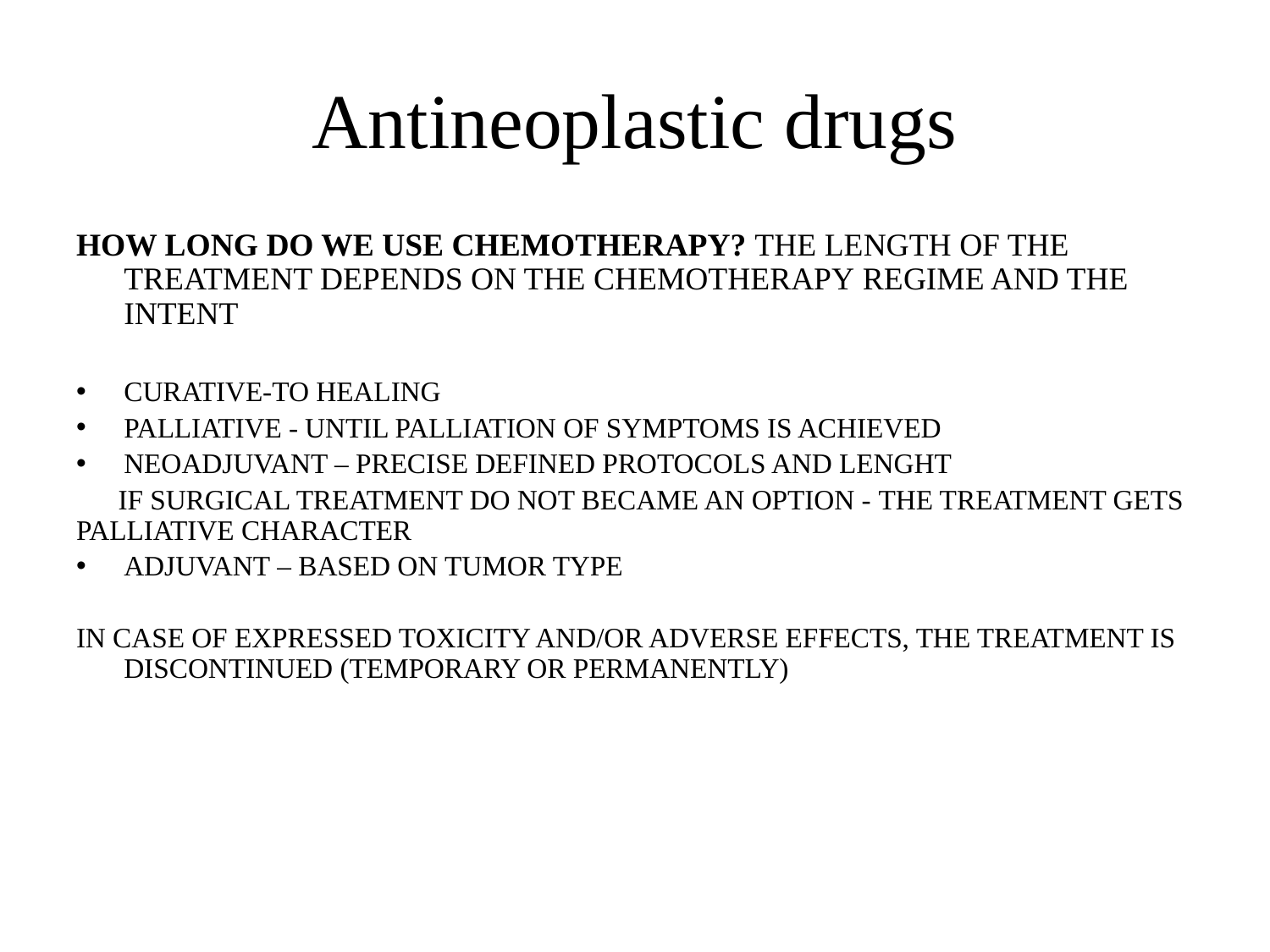

# Antineoplastic drugs
HOW LONG DO WE USE CHEMOTHERAPY? THE LENGTH OF THE TREATMENT DEPENDS ON THE CHEMOTHERAPY REGIME AND THE INTENT

CURATIVE-TO HEALING
PALLIATIVE - UNTIL PALLIATION OF SYMPTOMS IS ACHIEVED
NEOADJUVANT – PRECISE DEFINED PROTOCOLS AND LENGHT
      IF SURGICAL TREATMENT DO NOT BECAME AN OPTION - THE TREATMENT GETS PALLIATIVE CHARACTER
ADJUVANT – BASED ON TUMOR TYPE

IN CASE OF EXPRESSED TOXICITY AND/OR ADVERSE EFFECTS, THE TREATMENT IS DISCONTINUED (TEMPORARY OR PERMANENTLY)